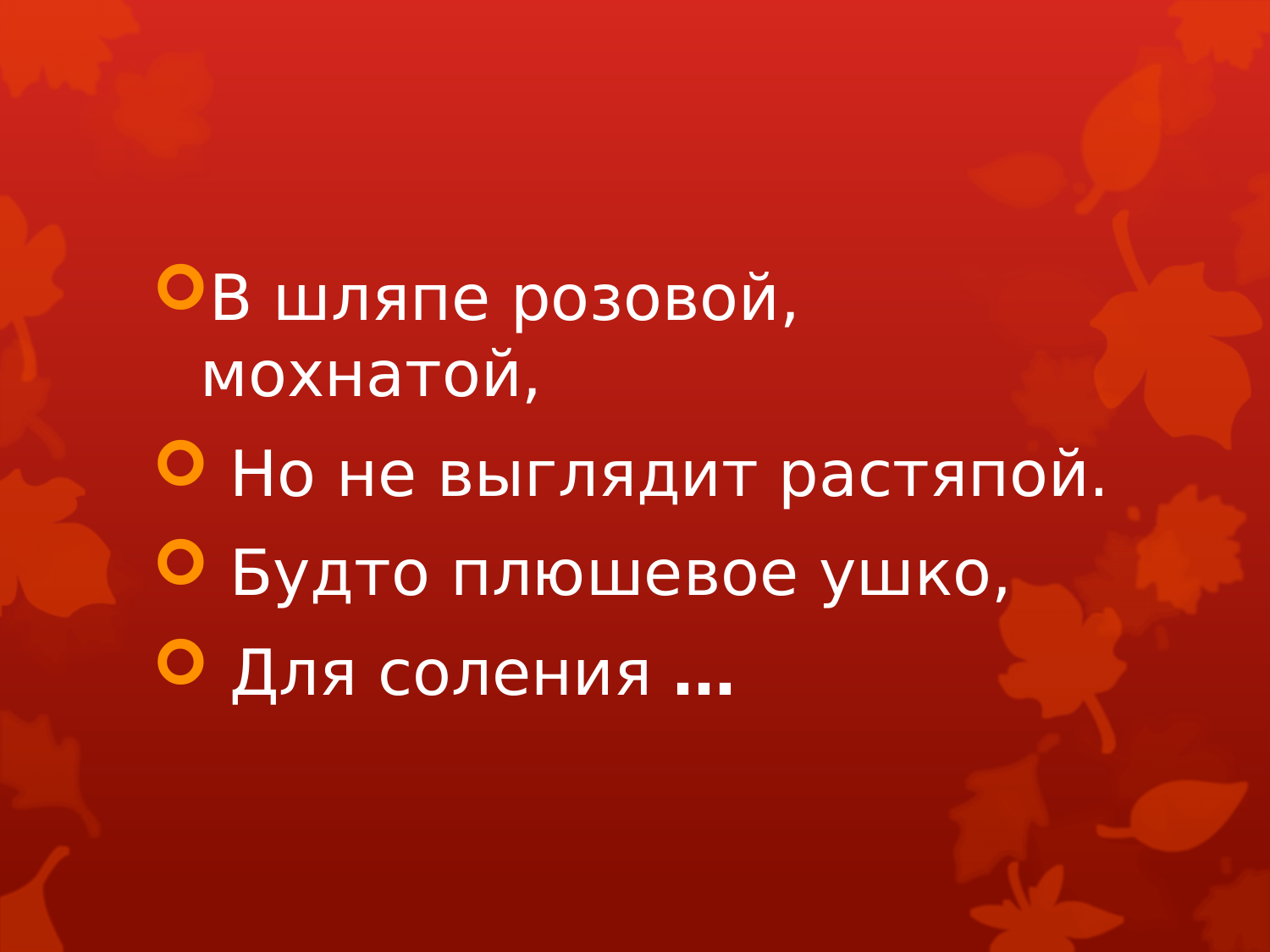

#
В шляпе розовой, мохнатой,
 Но не выглядит растяпой.
 Будто плюшевое ушко,
 Для соления …